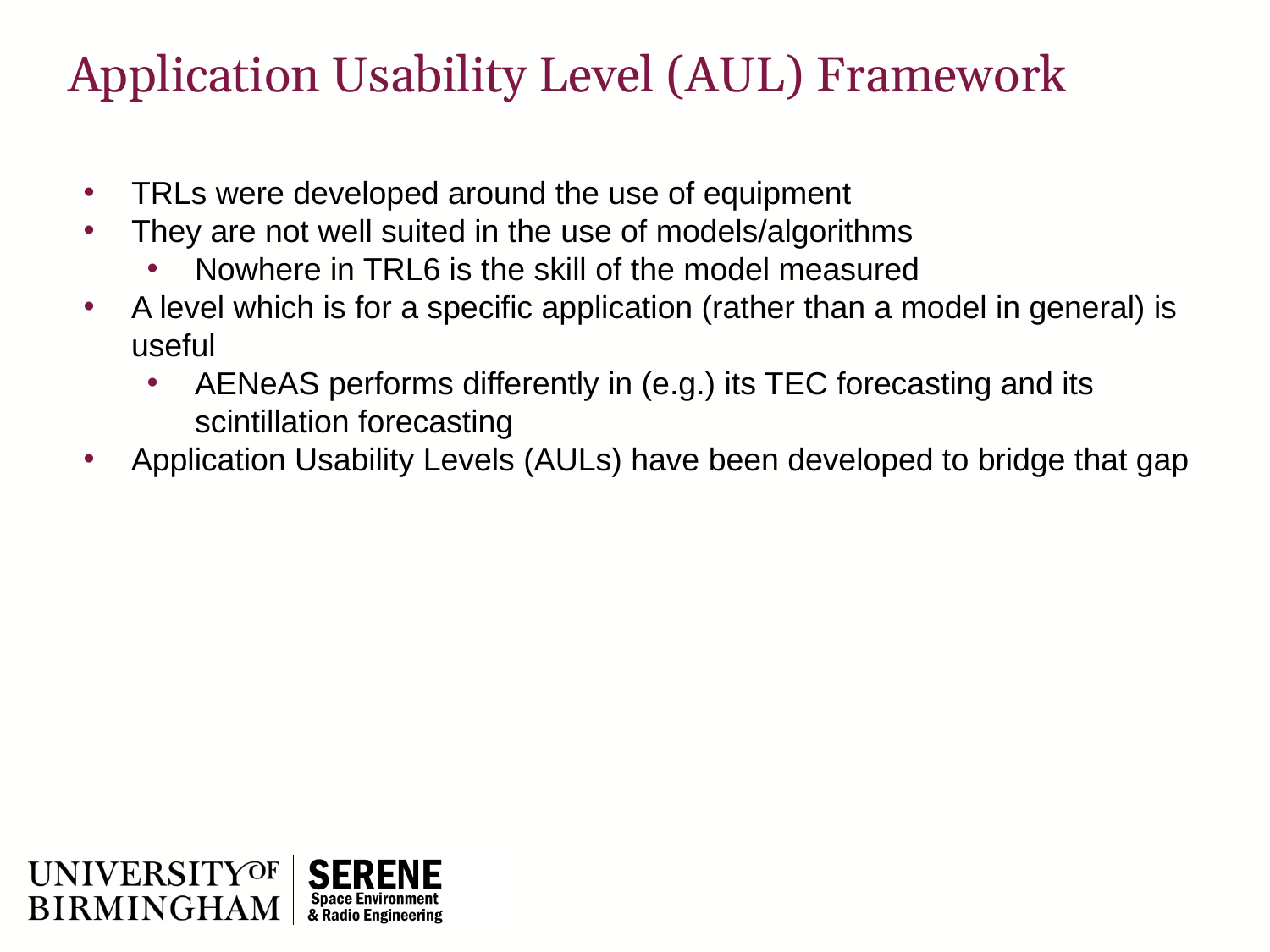

# Application Usability Level (AUL) Framework
TRLs were developed around the use of equipment
They are not well suited in the use of models/algorithms
Nowhere in TRL6 is the skill of the model measured
A level which is for a specific application (rather than a model in general) is useful
AENeAS performs differently in (e.g.) its TEC forecasting and its scintillation forecasting
Application Usability Levels (AULs) have been developed to bridge that gap